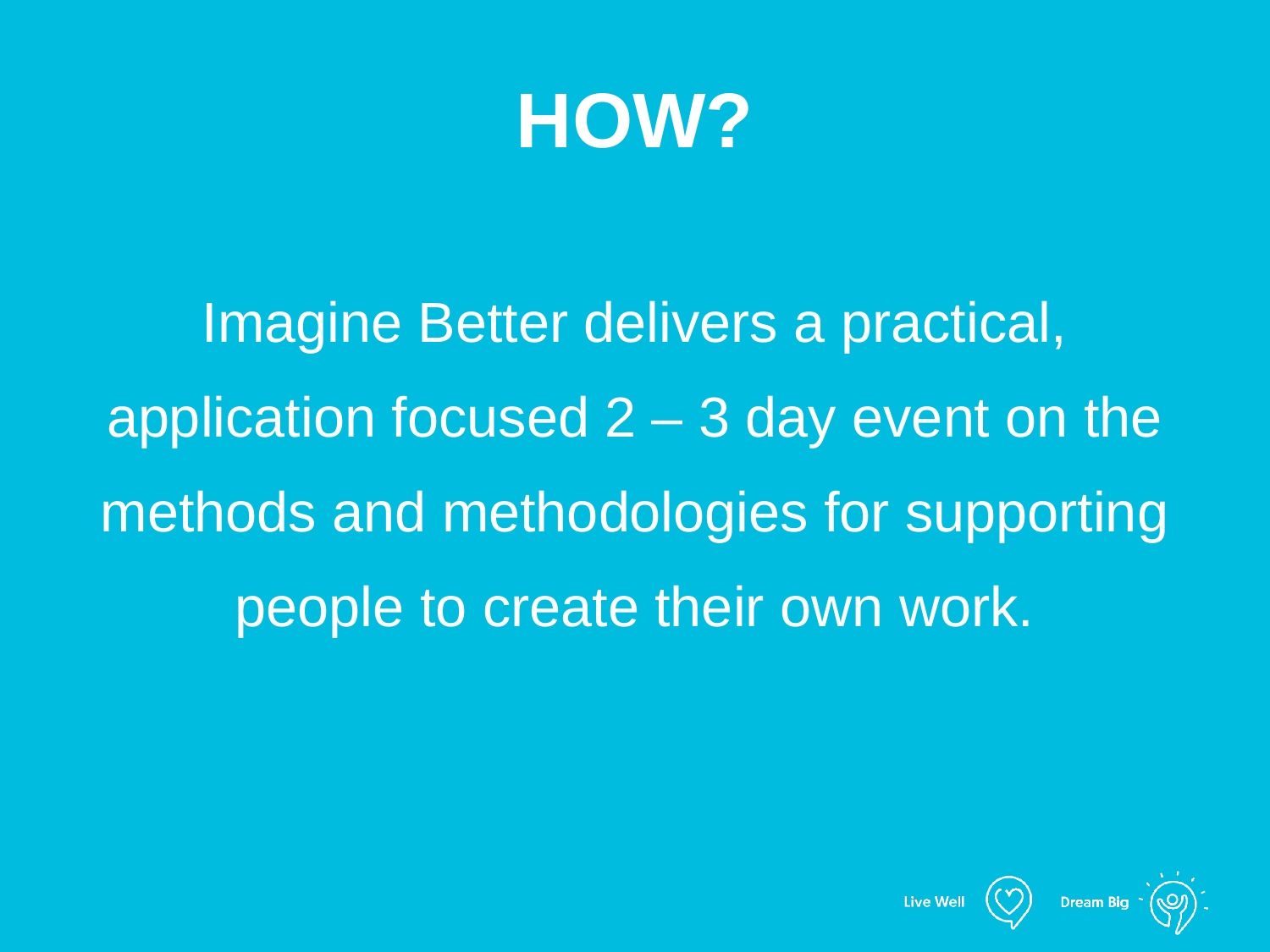

# HOW?

Imagine Better delivers a practical, application focused 2 – 3 day event on the methods and methodologies for supporting people to create their own work.